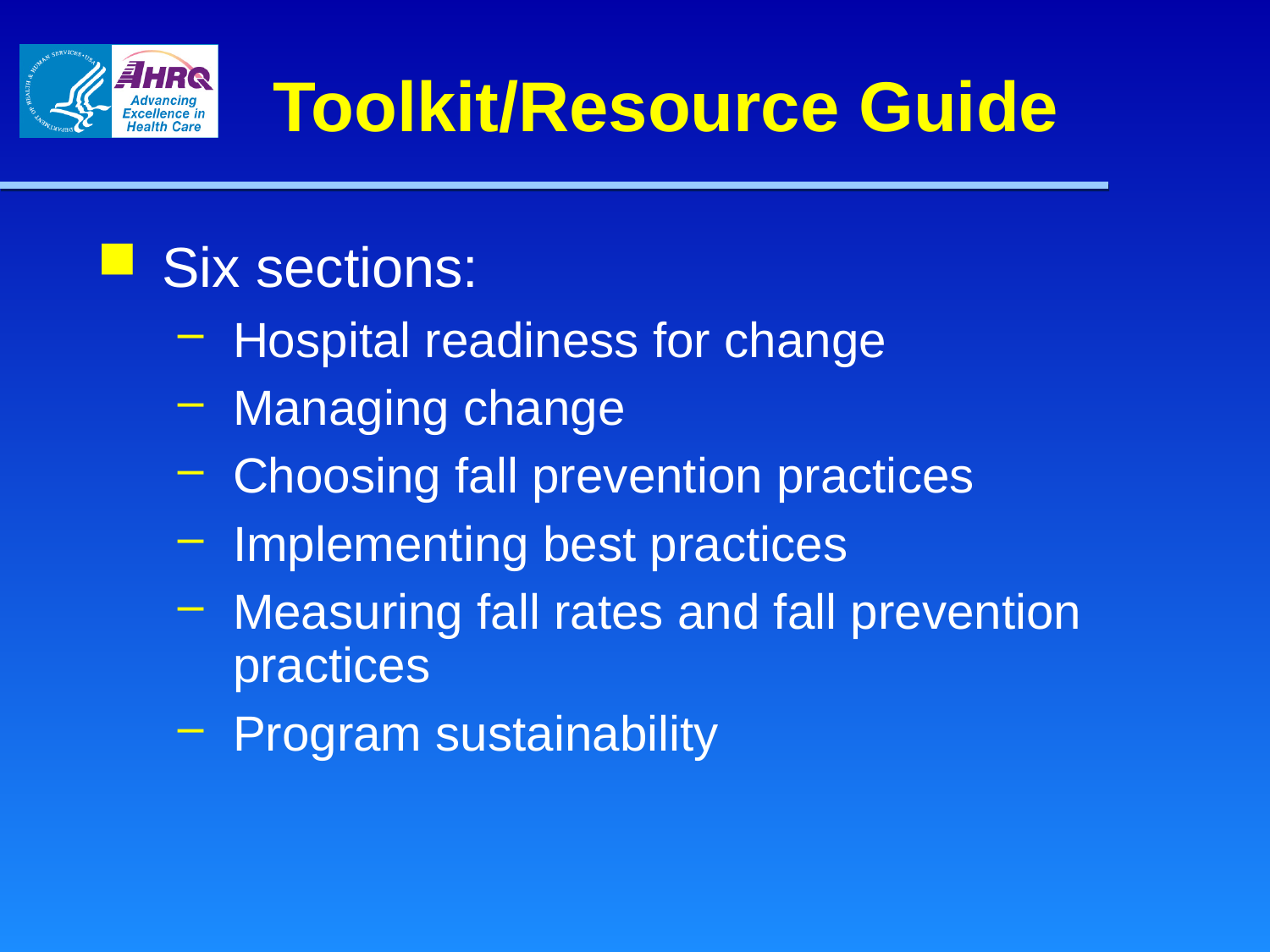

# Toolkit/Resource Guide
Six sections:
Hospital readiness for change
Managing change
Choosing fall prevention practices
Implementing best practices
Measuring fall rates and fall prevention practices
Program sustainability